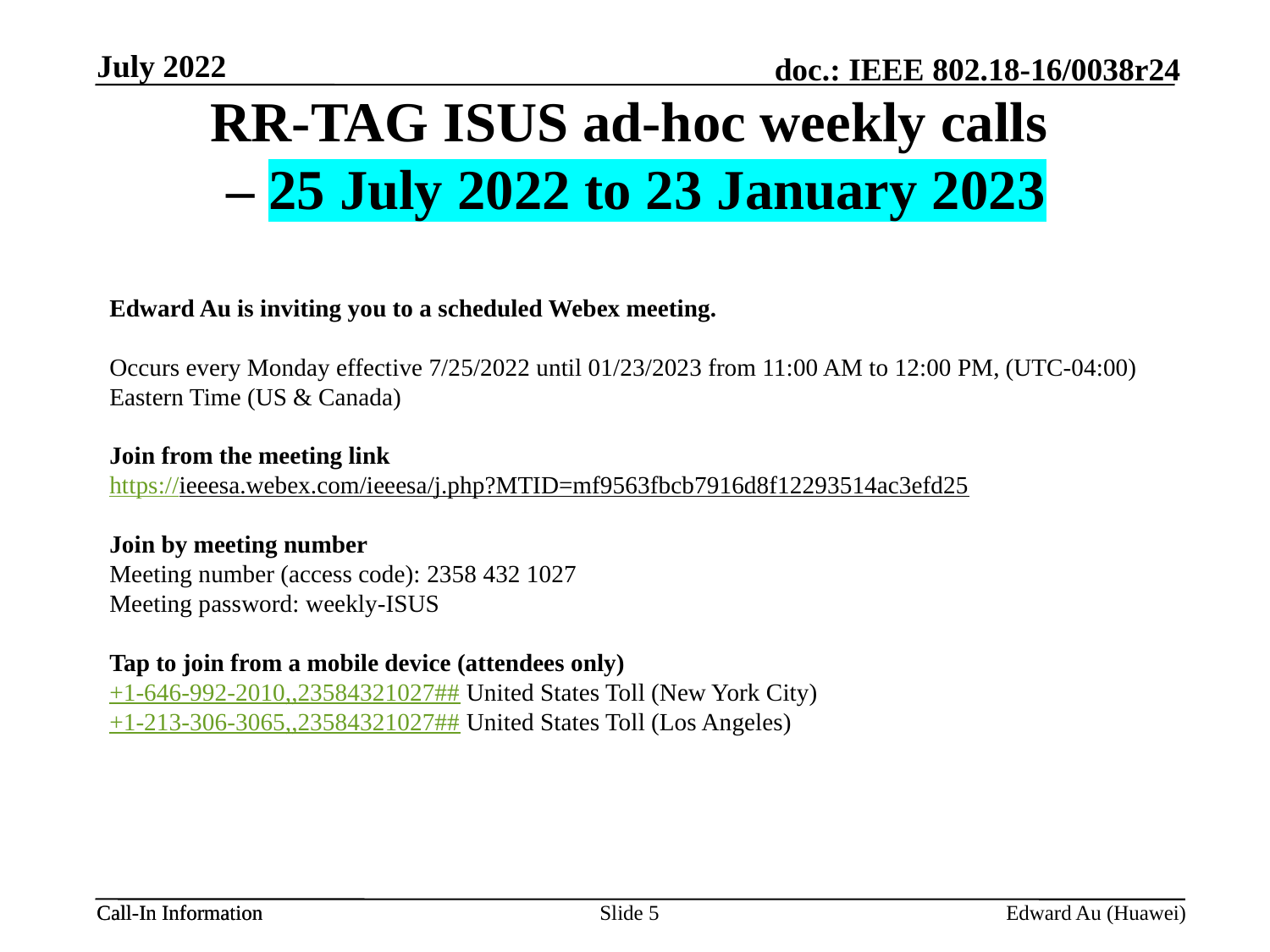

July 2022
# RR-TAG ISUS ad-hoc weekly calls – 25 July 2022 to 23 January 2023
Edward Au is inviting you to a scheduled Webex meeting.

Occurs every Monday effective 7/25/2022 until 01/23/2023 from 11:00 AM to 12:00 PM, (UTC-04:00) Eastern Time (US & Canada)

Join from the meeting link
https://ieeesa.webex.com/ieeesa/j.php?MTID=mf9563fbcb7916d8f12293514ac3efd25

Join by meeting number
Meeting number (access code): 2358 432 1027
Meeting password: weekly-ISUS

Tap to join from a mobile device (attendees only)
+1-646-992-2010,,23584321027## United States Toll (New York City)
+1-213-306-3065,,23584321027## United States Toll (Los Angeles)

Slide 5
Edward Au (Huawei)